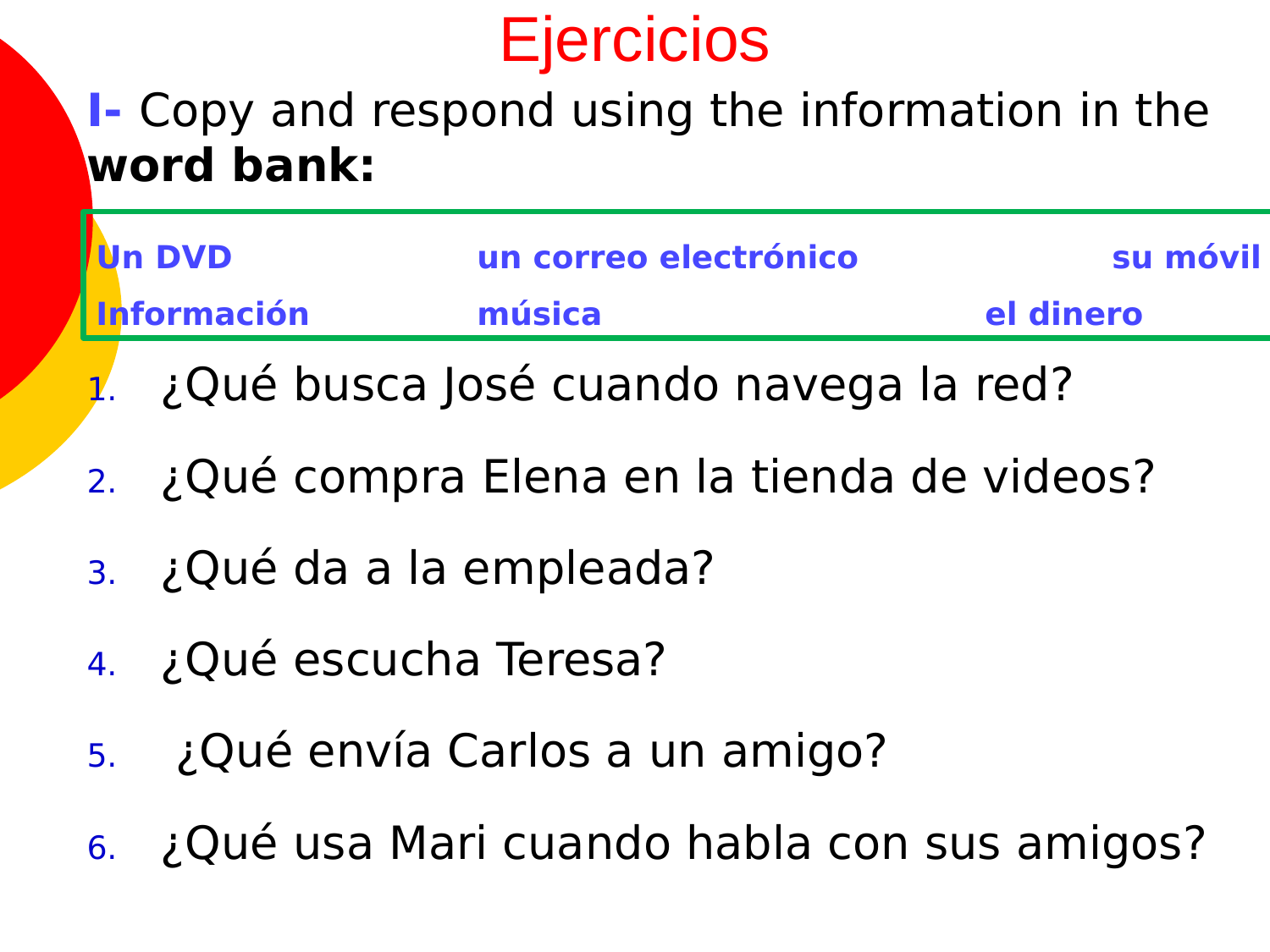

# Ejercicios
I- Copy and respond using the information in the word bank:

¿Qué busca José cuando navega la red?
¿Qué compra Elena en la tienda de videos?
¿Qué da a la empleada?
¿Qué escucha Teresa?
 ¿Qué envía Carlos a un amigo?
¿Qué usa Mari cuando habla con sus amigos?
Un DVD		un correo electrónico		su móvil
Información		música				el dinero